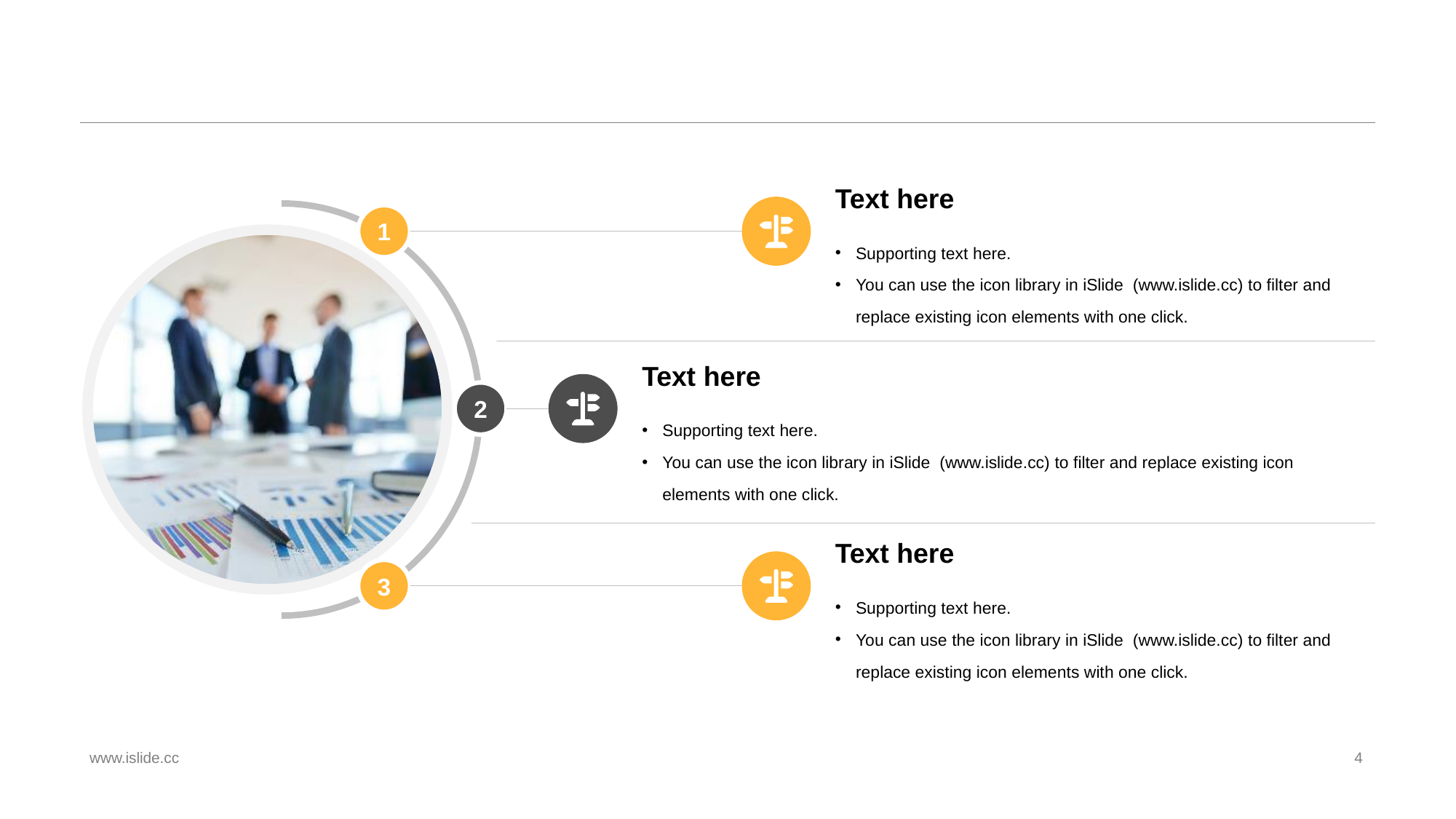

#
Text here

1

Supporting text here.
You can use the icon library in iSlide  (www.islide.cc) to filter and replace existing icon elements with one click.

Text here

2

Supporting text here.
You can use the icon library in iSlide  (www.islide.cc) to filter and replace existing icon elements with one click.
Text here

3

Supporting text here.
You can use the icon library in iSlide  (www.islide.cc) to filter and replace existing icon elements with one click.
www.islide.cc
4